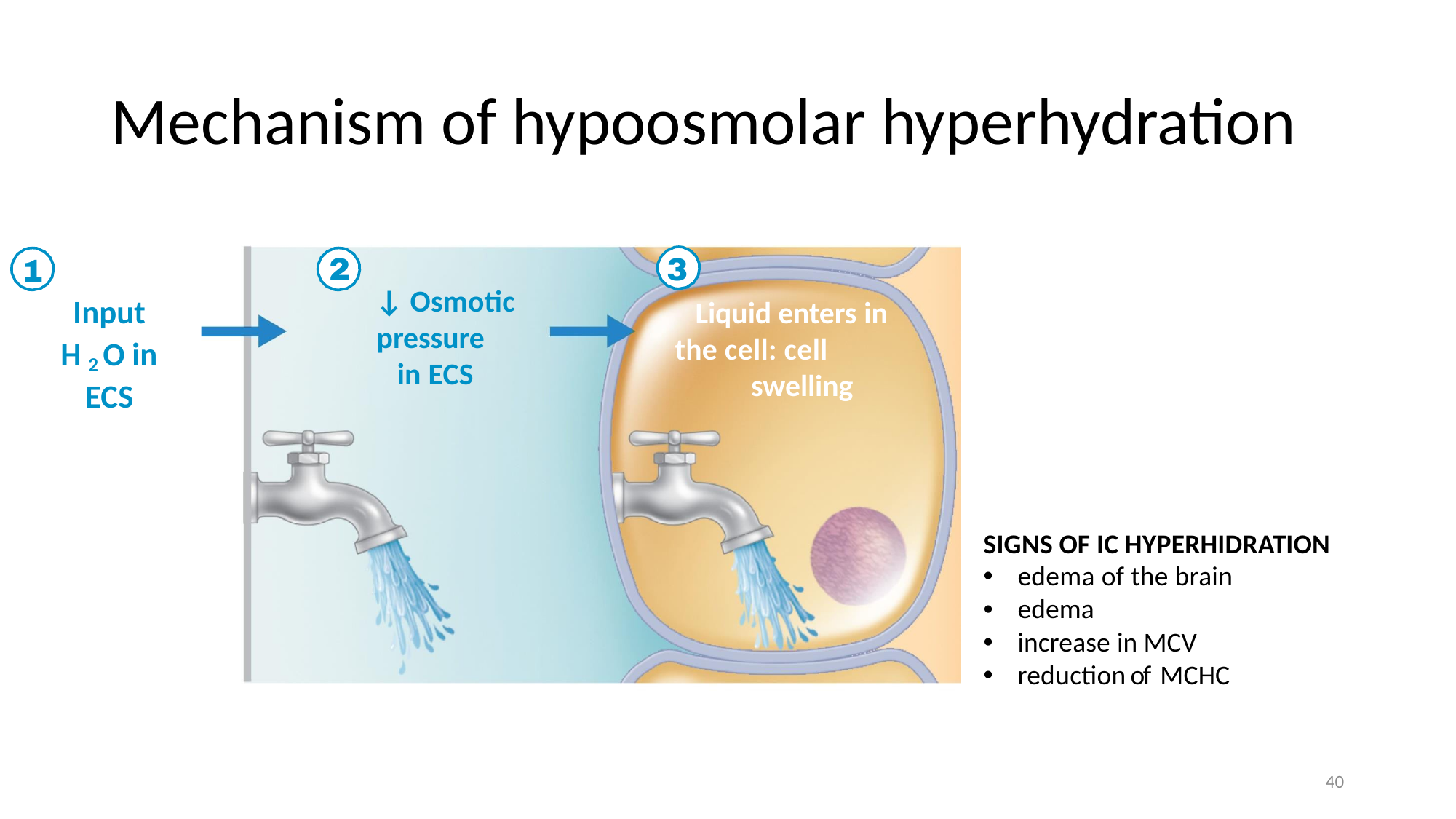

# Mechanism of hypoosmolar hyperhydration

3
2

1
↓ Osmotic pressure
in ECS
Input
H 2 O in ECS
Liquid enters in the cell: cell
swelling
SIGNS OF IC HYPERHIDRATION
edema of the brain
edema
increase in MCV
reduction of  MCHC
40